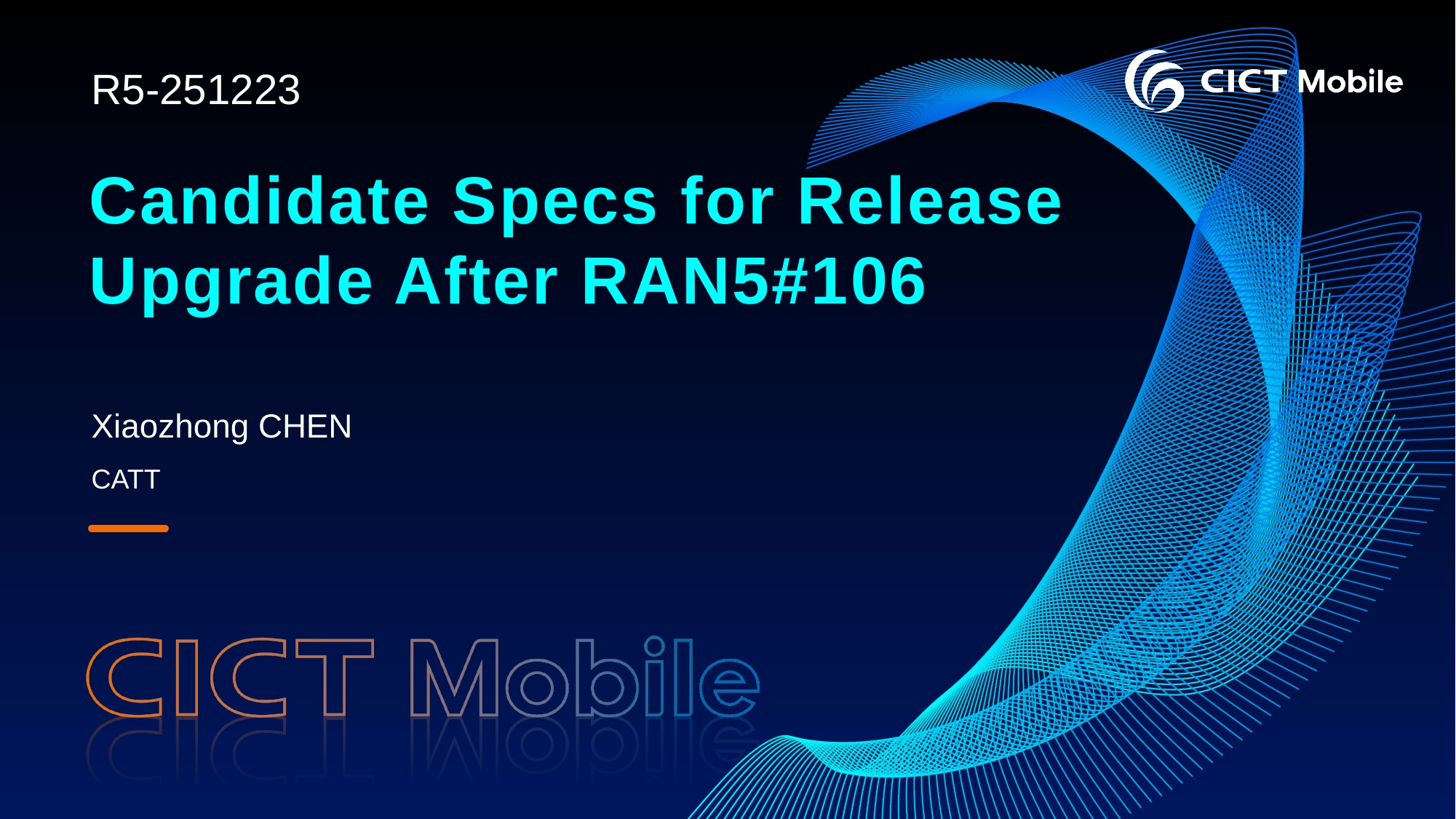

R5-251223
# Candidate Specs for Release Upgrade After RAN5#106
Xiaozhong CHEN
CATT